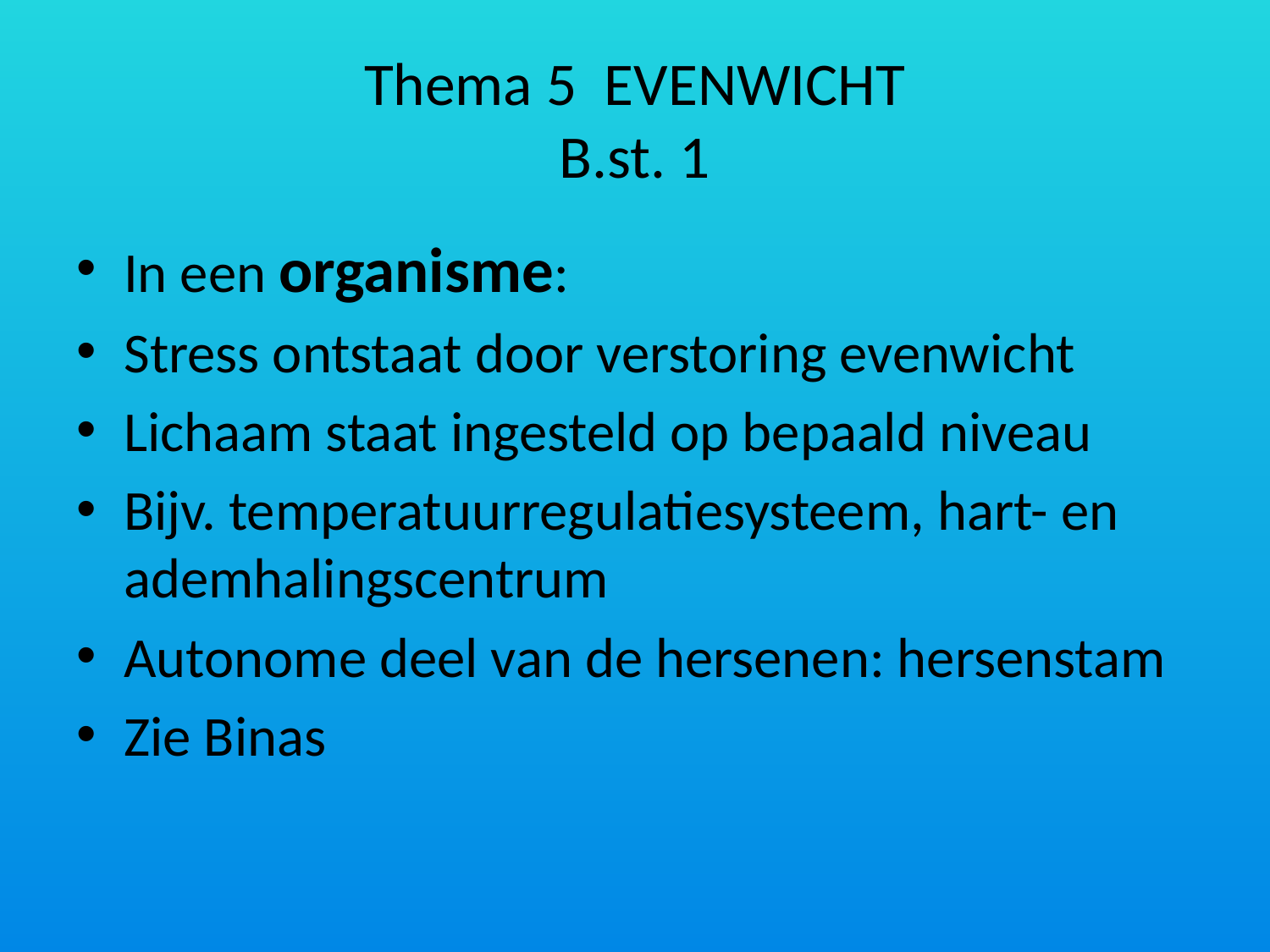

# Thema 5  EVENWICHT B.st. 1
In een organisme:
Stress ontstaat door verstoring evenwicht
Lichaam staat ingesteld op bepaald niveau
Bijv. temperatuurregulatiesysteem, hart- en ademhalingscentrum
Autonome deel van de hersenen: hersenstam
Zie Binas